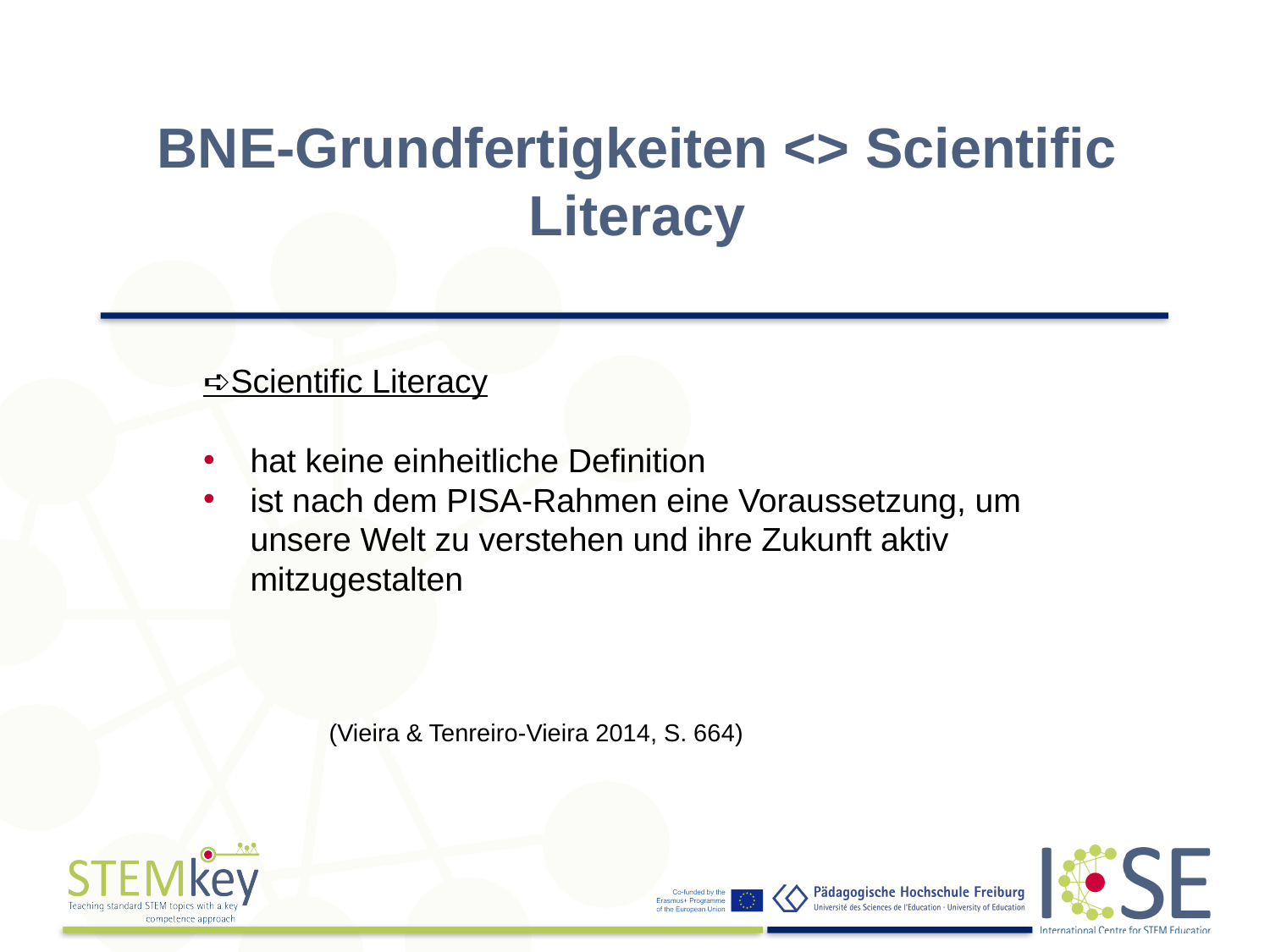

# BNE-Grundfertigkeiten <> Scientific Literacy
➪Scientific Literacy

hat keine einheitliche Definition
ist nach dem PISA-Rahmen eine Voraussetzung, um unsere Welt zu verstehen und ihre Zukunft aktiv mitzugestalten

							(Vieira & Tenreiro-Vieira 2014, S. 664)